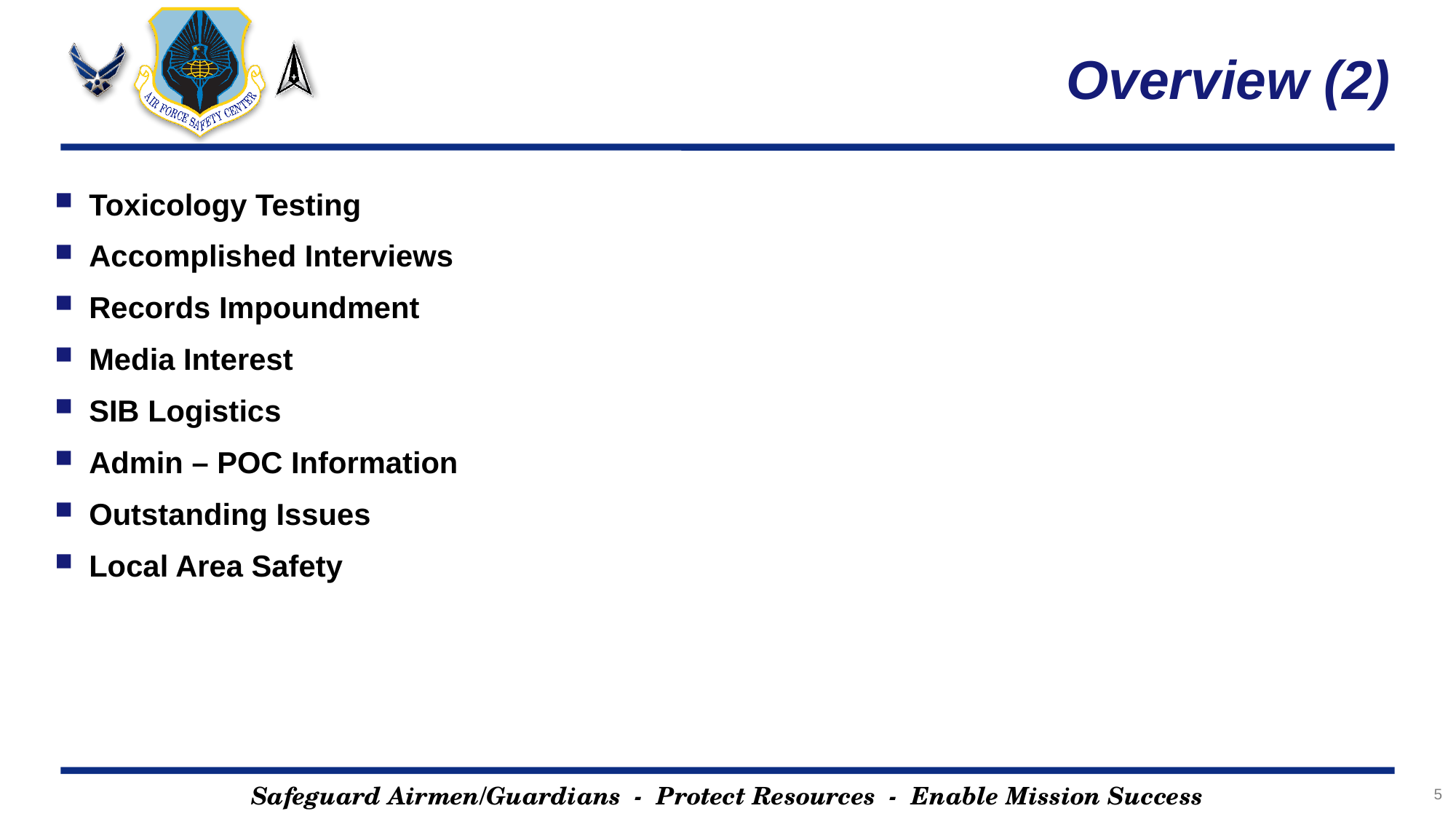

# Overview (2)
Toxicology Testing
Accomplished Interviews
Records Impoundment
Media Interest
SIB Logistics
Admin – POC Information
Outstanding Issues
Local Area Safety
5